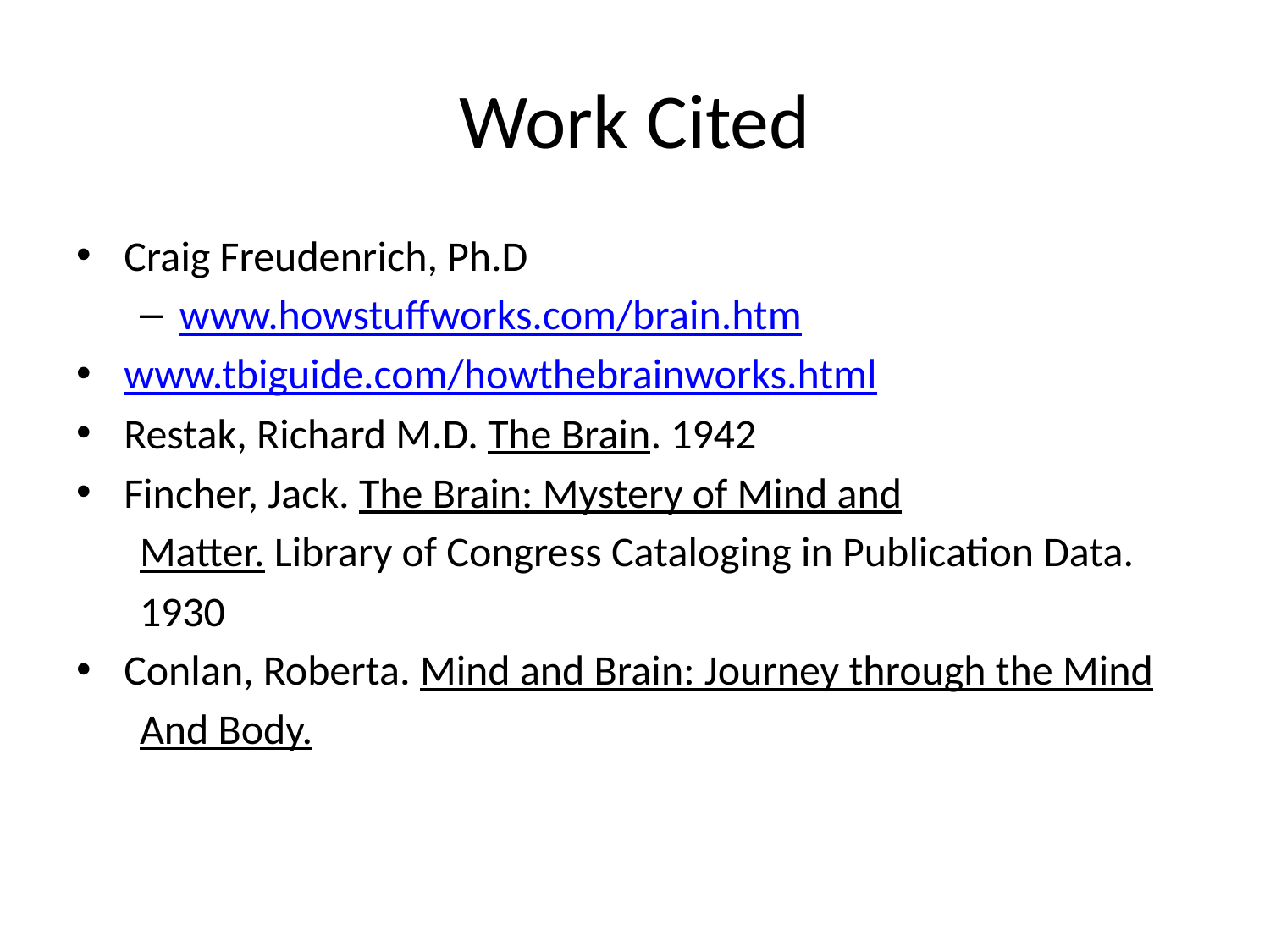

# Work Cited
Craig Freudenrich, Ph.D
www.howstuffworks.com/brain.htm
www.tbiguide.com/howthebrainworks.html
Restak, Richard M.D. The Brain. 1942
Fincher, Jack. The Brain: Mystery of Mind and
Matter. Library of Congress Cataloging in Publication Data.
1930
Conlan, Roberta. Mind and Brain: Journey through the Mind
And Body.